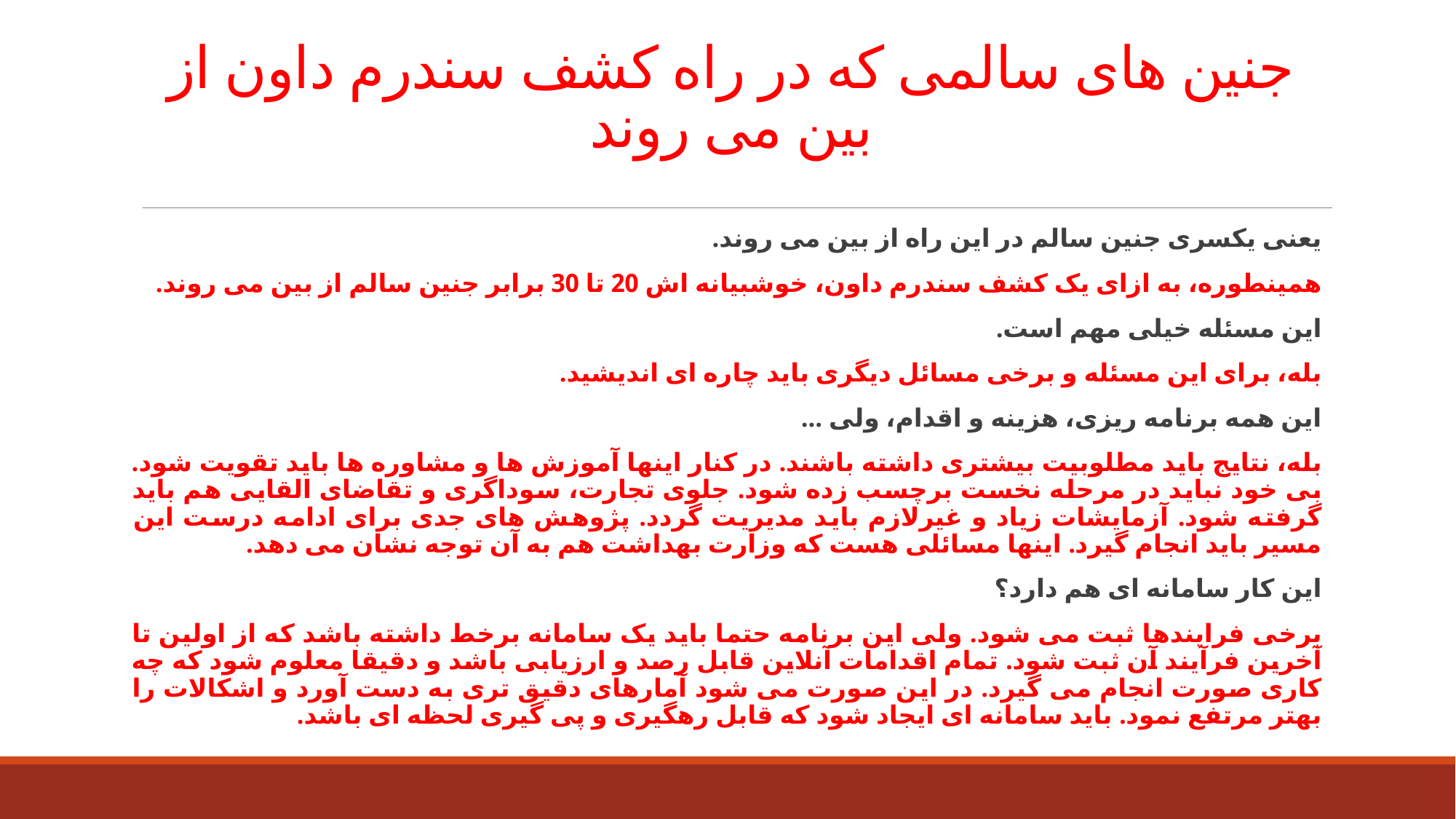

# جنین های سالمی که در راه کشف سندرم داون از بین می روند
یعنی یکسری جنین سالم در این راه از بین می روند.
همینطوره، به ازای یک کشف سندرم داون، خوشبیانه اش 20 تا 30 برابر جنین سالم از بین می روند.
این مسئله خیلی مهم است.
بله، برای این مسئله و برخی مسائل دیگری باید چاره ای اندیشید.
این همه برنامه ریزی، هزینه و اقدام، ولی ...
بله، نتایج باید مطلوبیت بیشتری داشته باشند. در کنار اینها آموزش ها و مشاوره ها باید تقویت شود. بی خود نباید در مرحله نخست برچسب زده شود. جلوی تجارت، سوداگری و تقاضای القایی هم باید گرفته شود. آزمایشات زیاد و غیرلازم باید مدیریت گردد. پژوهش های جدی برای ادامه درست این مسیر باید انجام گیرد. اینها مسائلی هست که وزارت بهداشت هم به آن توجه نشان می دهد.
این کار سامانه ای هم دارد؟
برخی فرایندها ثبت می شود. ولی این برنامه حتما باید یک سامانه برخط داشته باشد که از اولین تا آخرین فرآیند آن ثبت شود. تمام اقدامات آنلاین قابل رصد و ارزیابی باشد و دقیقا معلوم شود که چه کاری صورت انجام می گیرد. در این صورت می شود آمارهای دقیق تری به دست آورد و اشکالات را بهتر مرتفع نمود. باید سامانه ای ایجاد شود که قابل رهگیری و پی گیری لحظه ای باشد.